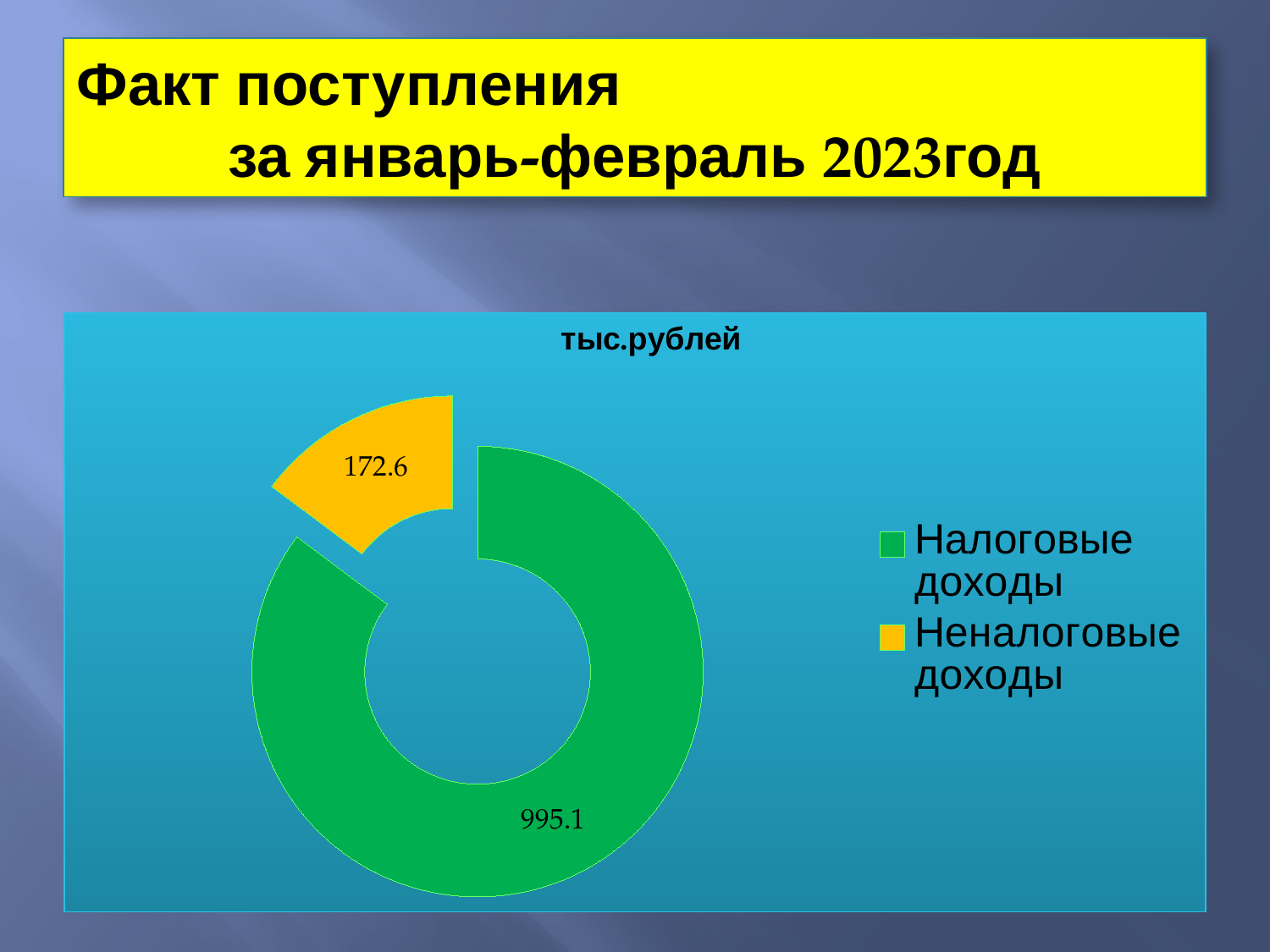

# Факт поступления                                       за январь-февраль 2023год

### Chart: тыс.рублей

| Category | тыс.рублей |
|---|---|
| Налоговые доходы | 995.1 |
| Неналоговые доходы | 172.6 |